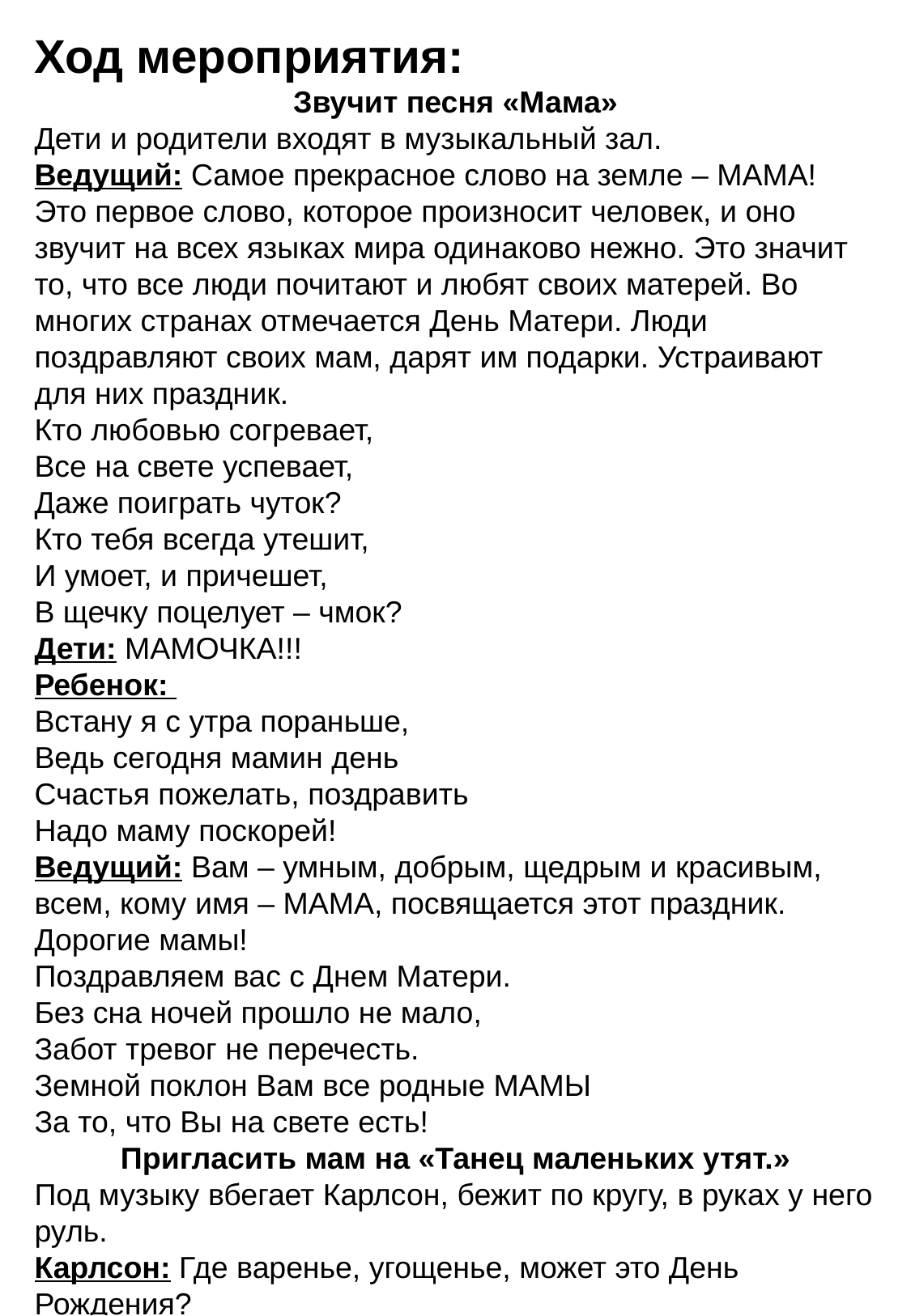

Ход мероприятия:
Звучит песня «Мама»
Дети и родители входят в музыкальный зал.
Ведущий: Самое прекрасное слово на земле – МАМА! Это первое слово, которое произносит человек, и оно звучит на всех языках мира одинаково нежно. Это значит то, что все люди почитают и любят своих матерей. Во многих странах отмечается День Матери. Люди поздравляют своих мам, дарят им подарки. Устраивают для них праздник.
Кто любовью согревает,
Все на свете успевает,
Даже поиграть чуток?
Кто тебя всегда утешит,
И умоет, и причешет,
В щечку поцелует – чмок?
Дети: МАМОЧКА!!!
Ребенок:
Встану я с утра пораньше,
Ведь сегодня мамин день
Счастья пожелать, поздравить
Надо маму поскорей!
Ведущий: Вам – умным, добрым, щедрым и красивым, всем, кому имя – МАМА, посвящается этот праздник.
Дорогие мамы!
Поздравляем вас с Днем Матери.
Без сна ночей прошло не мало,
Забот тревог не перечесть.
Земной поклон Вам все родные МАМЫ
За то, что Вы на свете есть!
Пригласить мам на «Танец маленьких утят.»
Под музыку вбегает Карлсон, бежит по кругу, в руках у него руль.
Карлсон: Где варенье, угощенье, может это День Рождения?